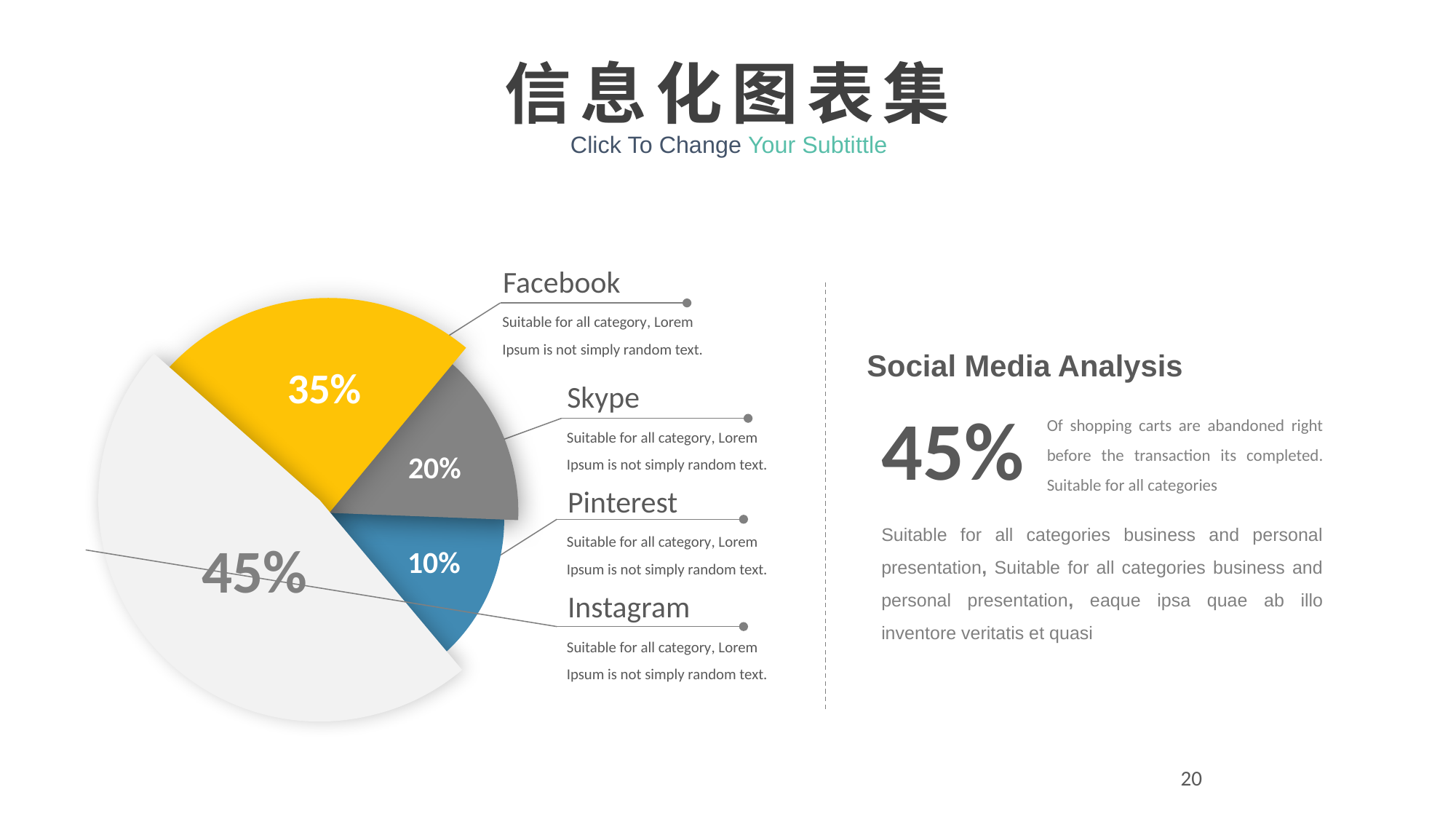

Facebook
Suitable for all category, Lorem Ipsum is not simply random text.

Social Media Analysis
35%

Skype
45%
Of shopping carts are abandoned right before the transaction its completed. Suitable for all categories
Suitable for all category, Lorem Ipsum is not simply random text.

20%
Pinterest
Suitable for all categories business and personal presentation, Suitable for all categories business and personal presentation, eaque ipsa quae ab illo inventore veritatis et quasi

Suitable for all category, Lorem Ipsum is not simply random text.
45%
10%
Instagram
Suitable for all category, Lorem Ipsum is not simply random text.
20